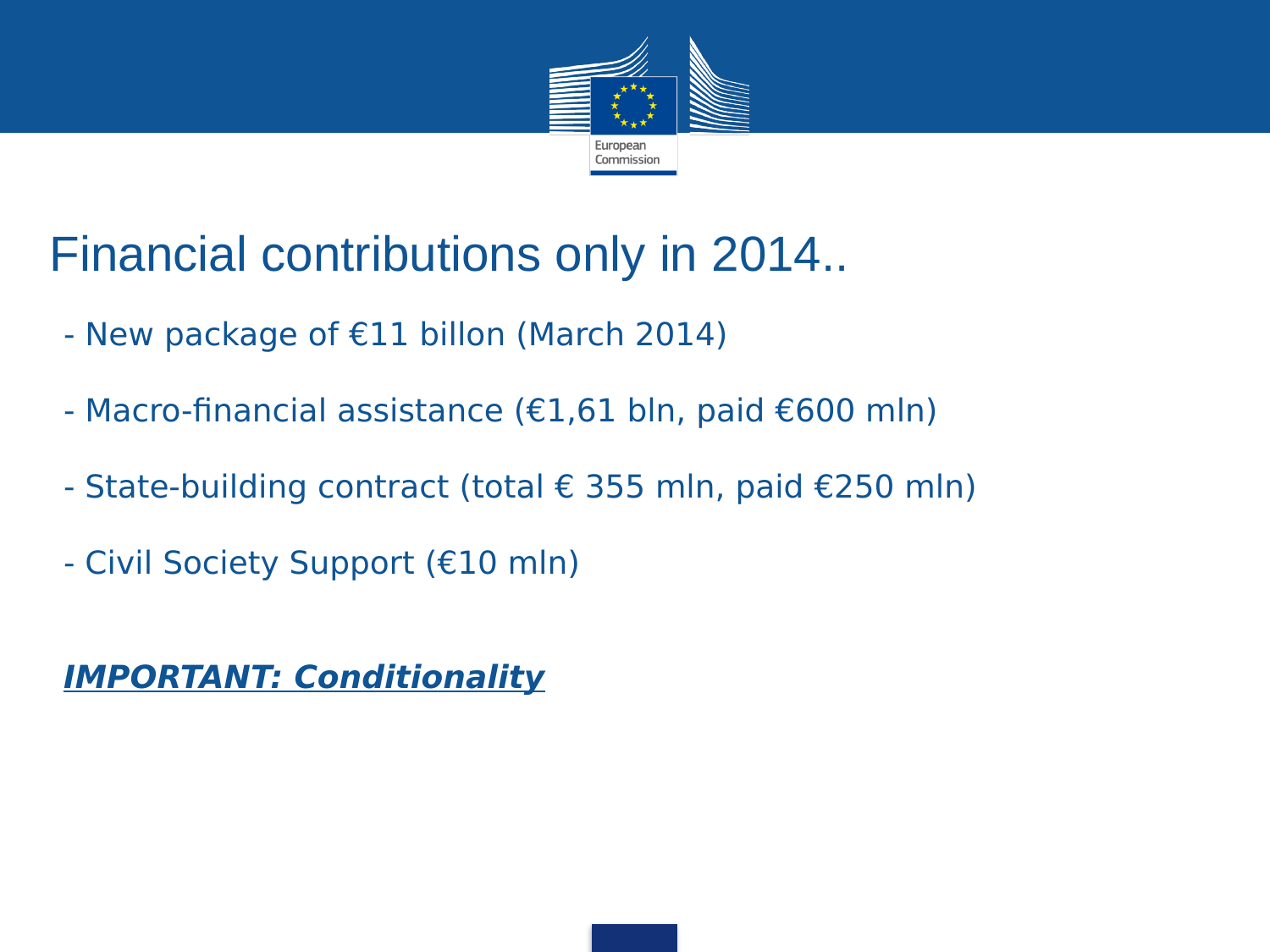

Financial contributions only in 2014..

- New package of €11 billon (March 2014)

- Macro-financial assistance (€1,61 bln, paid €600 mln)

- State-building contract (total € 355 mln, paid €250 mln)

- Civil Society Support (€10 mln)

IMPORTANT: Conditionality